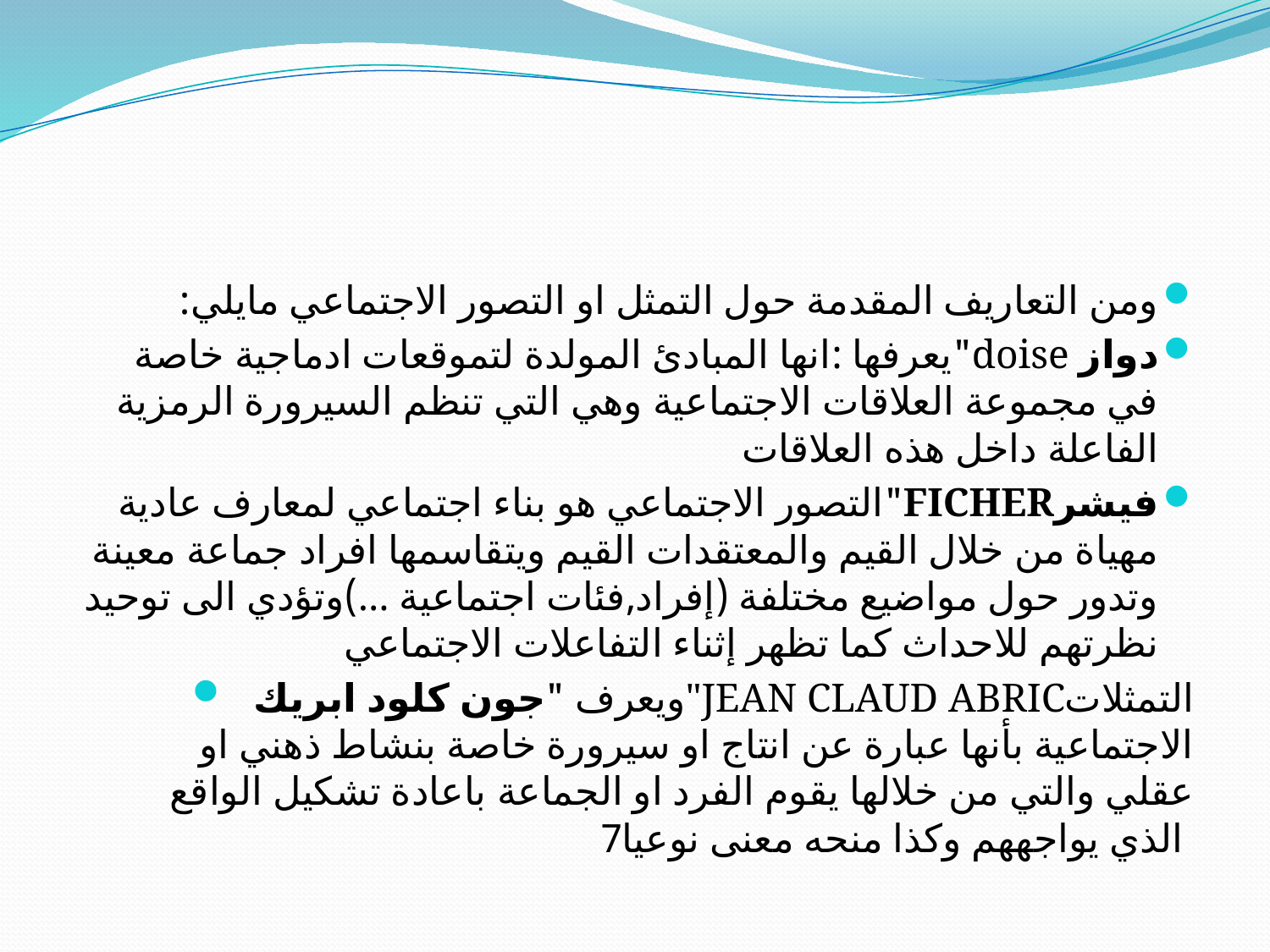

#
ومن التعاريف المقدمة حول التمثل او التصور الاجتماعي مايلي:
دواز doise"يعرفها :انها المبادئ المولدة لتموقعات ادماجية خاصة في مجموعة العلاقات الاجتماعية وهي التي تنظم السيرورة الرمزية الفاعلة داخل هذه العلاقات
فيشرFICHER"التصور الاجتماعي هو بناء اجتماعي لمعارف عادية مهياة من خلال القيم والمعتقدات القيم ويتقاسمها افراد جماعة معينة وتدور حول مواضيع مختلفة (إفراد,فئات اجتماعية ...)وتؤدي الى توحيد نظرتهم للاحداث كما تظهر إثناء التفاعلات الاجتماعي
ويعرف "جون كلود ابريك"JEAN CLAUD ABRICالتمثلات الاجتماعية بأنها عبارة عن انتاج او سيرورة خاصة بنشاط ذهني او عقلي والتي من خلالها يقوم الفرد او الجماعة باعادة تشكيل الواقع الذي يواجههم وكذا منحه معنى نوعيا7